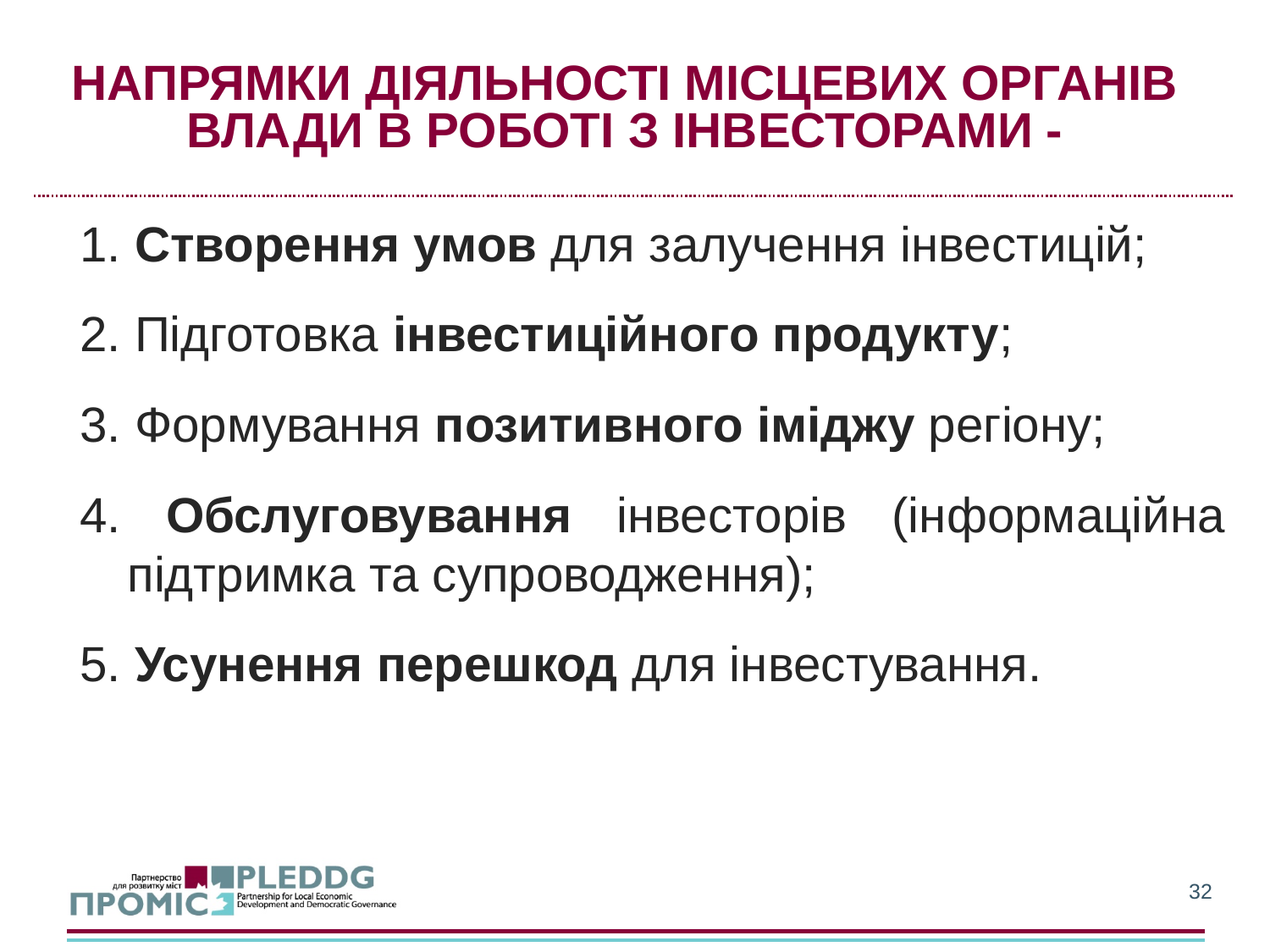

# Напрямки діяльності місцевих органів влади в роботі з інвесторами -
1. Створення умов для залучення інвестицій;
2. Підготовка інвестиційного продукту;
3. Формування позитивного іміджу регіону;
4. Обслуговування інвесторів (інформаційна підтримка та супроводження);
5. Усунення перешкод для інвестування.